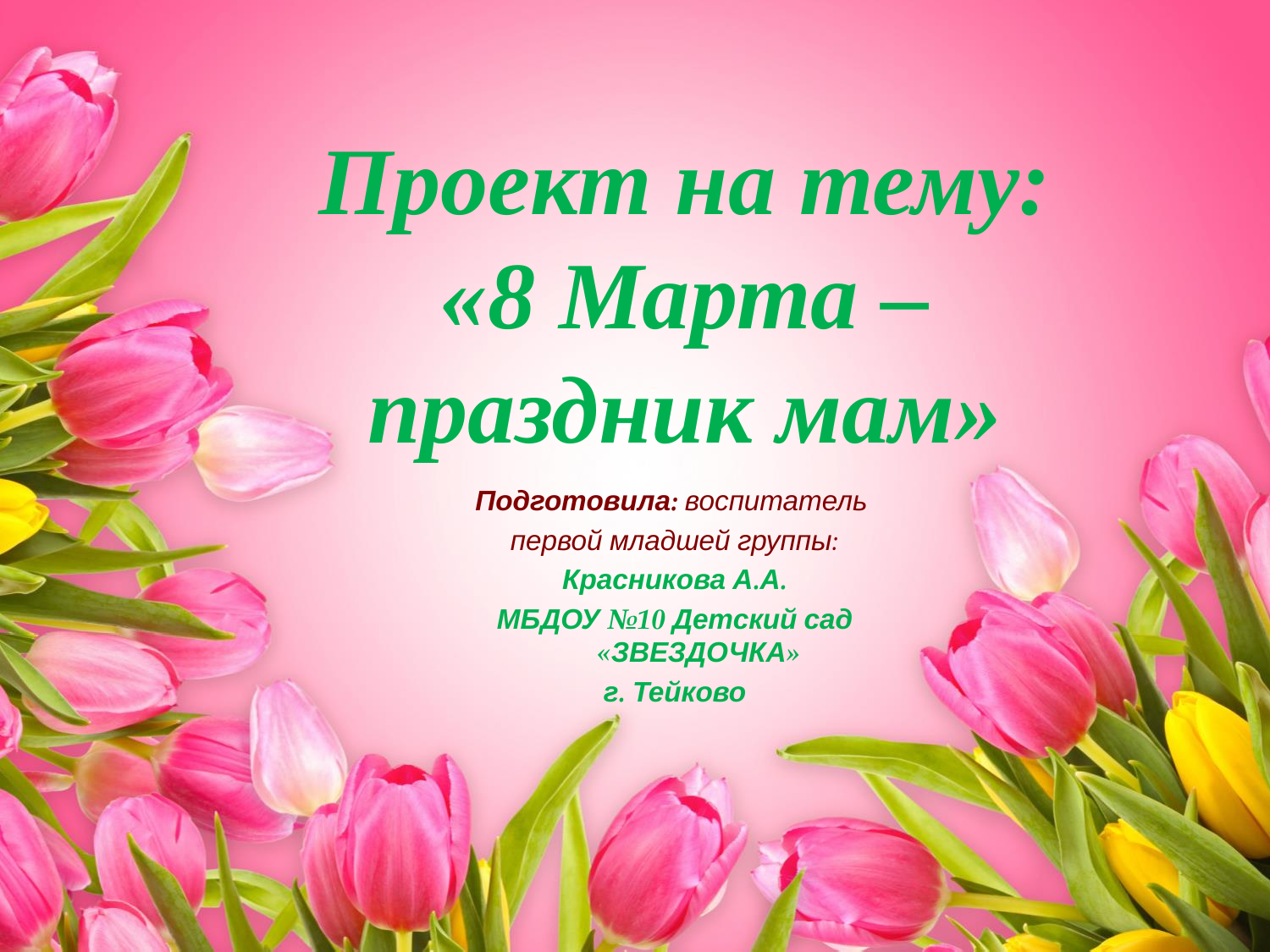

# Проект на тему: «8 Марта – праздник мам»
Подготовила: воспитатель
первой младшей группы:
Красникова А.А.
МБДОУ №10 Детский сад «ЗВЕЗДОЧКА»
г. Тейково